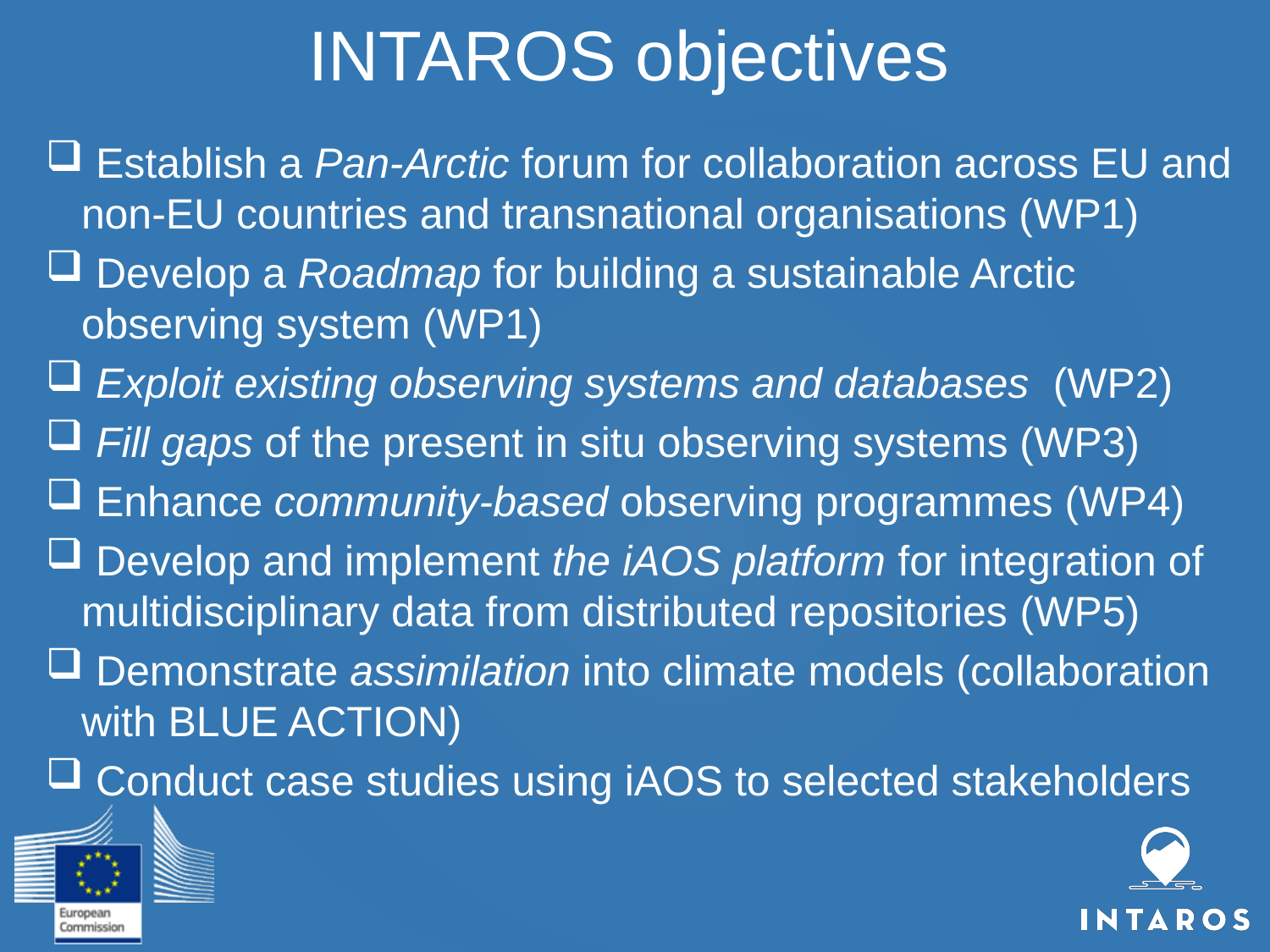

# INTAROS objectives
 Establish a Pan-Arctic forum for collaboration across EU and non-EU countries and transnational organisations (WP1)
 Develop a Roadmap for building a sustainable Arctic observing system (WP1)
 Exploit existing observing systems and databases  (WP2)
 Fill gaps of the present in situ observing systems (WP3)
 Enhance community-based observing programmes (WP4)
 Develop and implement the iAOS platform for integration of multidisciplinary data from distributed repositories (WP5)
 Demonstrate assimilation into climate models (collaboration with BLUE ACTION)
 Conduct case studies using iAOS to selected stakeholders